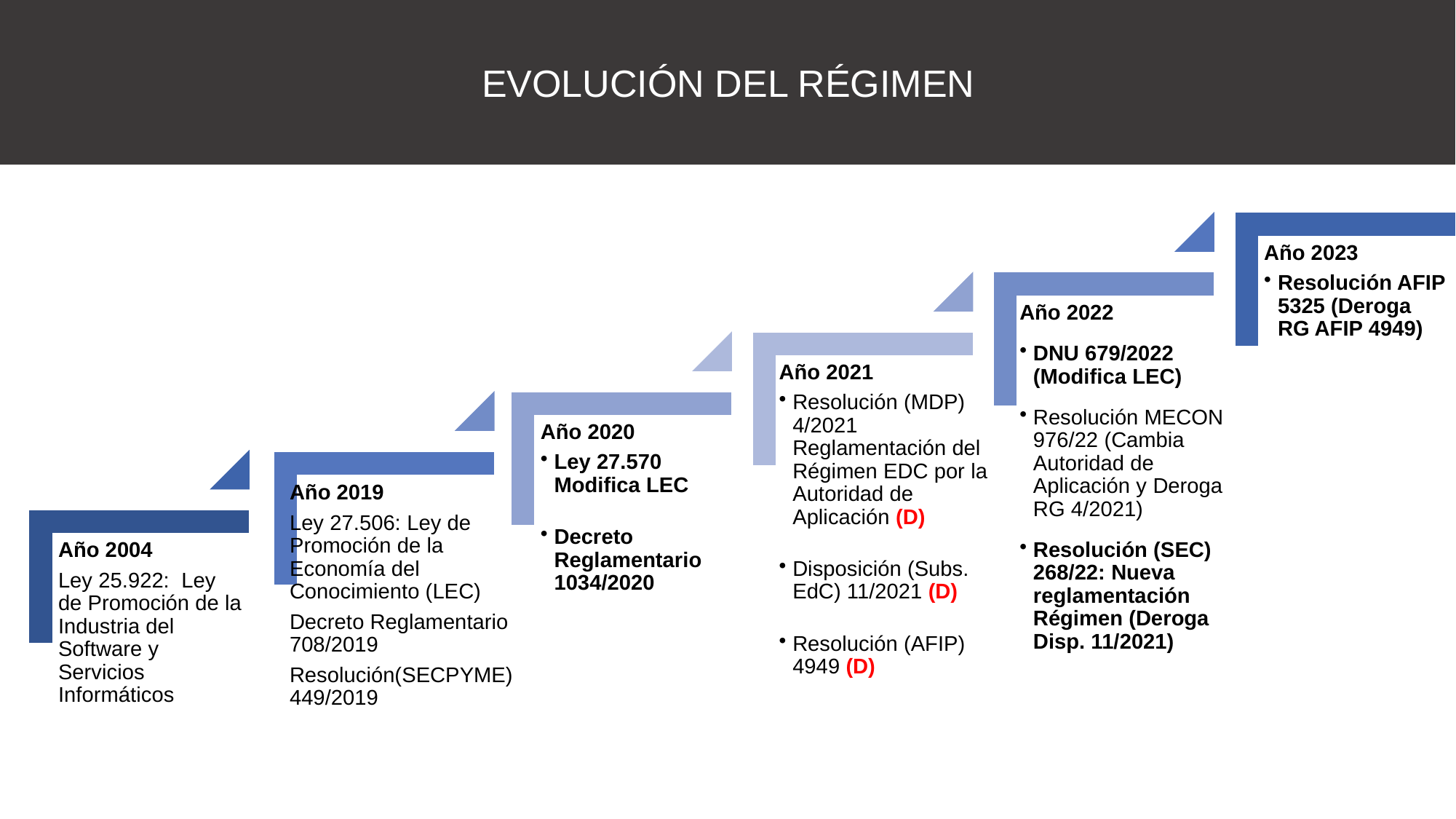

EVOLUCIÓN DEL RÉGIMEN
Año 2004
Ley 25.922:  Ley de Promoción de la Industria del Software y Servicios Informáticos
Año 2019
Ley 27.506: Ley de Promoción de la Economía del Conocimiento (LEC)
Decreto Reglamentario 708/2019
Resolución(SECPYME) 449/2019
Año 2020
Ley 27.570 Modifica LEC

Decreto Reglamentario 1034/2020
Año 2021
Resolución (MDP) 4/2021 Reglamentación del Régimen EDC por la Autoridad de Aplicación (D)

Disposición (Subs. EdC) 11/2021 (D)

Resolución (AFIP) 4949 (D)
Año 2022
DNU 679/2022 (Modifica LEC)
Resolución MECON 976/22 (Cambia Autoridad de Aplicación y Deroga RG 4/2021)
Resolución (SEC) 268/22: Nueva reglamentación Régimen (Deroga Disp. 11/2021)
Año 2023
Resolución AFIP 5325 (Deroga RG AFIP 4949)